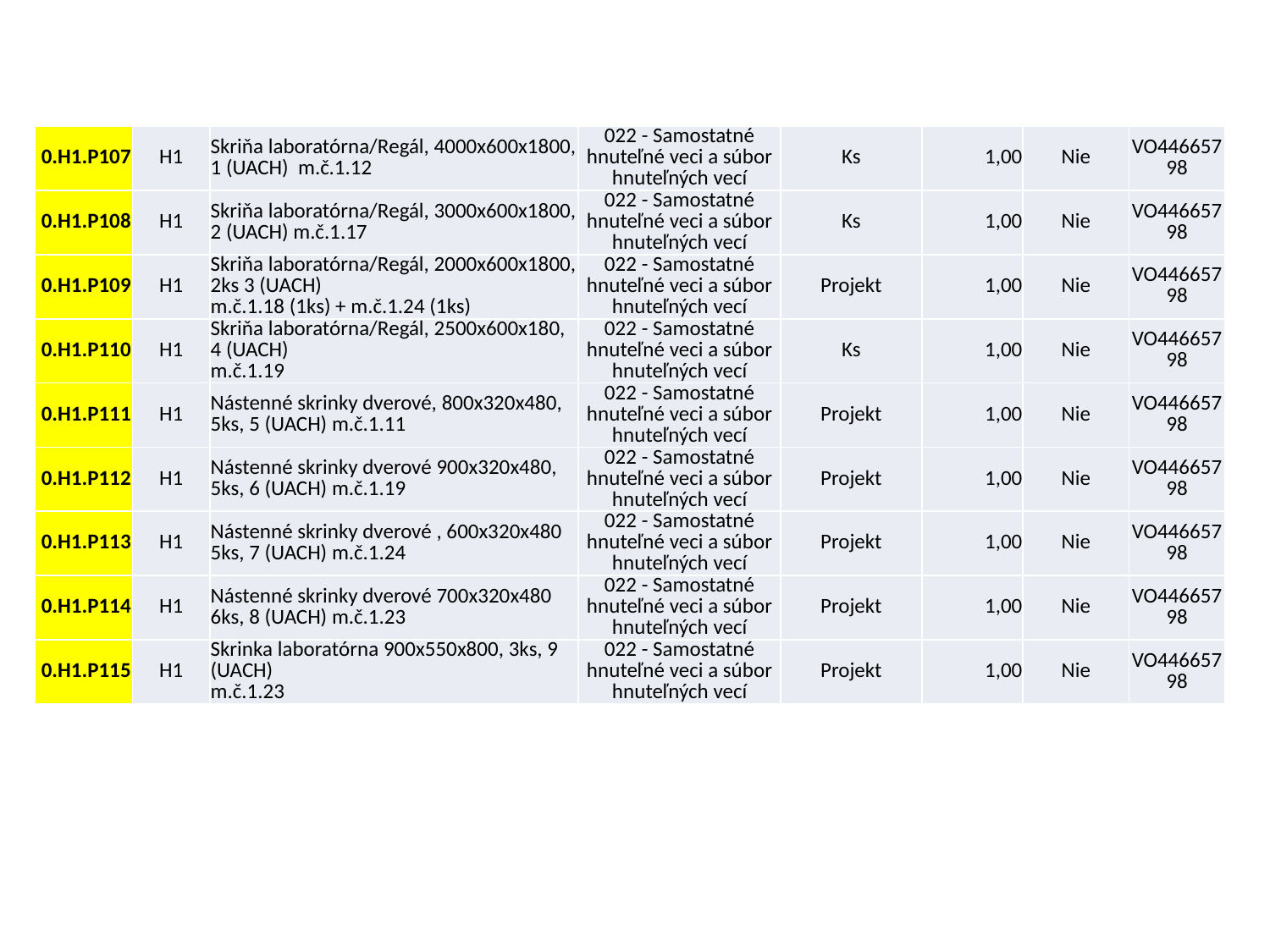

| 0.H1.P107 | H1 | Skriňa laboratórna/Regál, 4000x600x1800, 1 (UACH) m.č.1.12 | 022 - Samostatné hnuteľné veci a súbor hnuteľných vecí | Ks | 1,00 | Nie | VO44665798 |
| --- | --- | --- | --- | --- | --- | --- | --- |
| 0.H1.P108 | H1 | Skriňa laboratórna/Regál, 3000x600x1800, 2 (UACH) m.č.1.17 | 022 - Samostatné hnuteľné veci a súbor hnuteľných vecí | Ks | 1,00 | Nie | VO44665798 |
| 0.H1.P109 | H1 | Skriňa laboratórna/Regál, 2000x600x1800, 2ks 3 (UACH) m.č.1.18 (1ks) + m.č.1.24 (1ks) | 022 - Samostatné hnuteľné veci a súbor hnuteľných vecí | Projekt | 1,00 | Nie | VO44665798 |
| 0.H1.P110 | H1 | Skriňa laboratórna/Regál, 2500x600x180, 4 (UACH) m.č.1.19 | 022 - Samostatné hnuteľné veci a súbor hnuteľných vecí | Ks | 1,00 | Nie | VO44665798 |
| 0.H1.P111 | H1 | Nástenné skrinky dverové, 800x320x480, 5ks, 5 (UACH) m.č.1.11 | 022 - Samostatné hnuteľné veci a súbor hnuteľných vecí | Projekt | 1,00 | Nie | VO44665798 |
| 0.H1.P112 | H1 | Nástenné skrinky dverové 900x320x480, 5ks, 6 (UACH) m.č.1.19 | 022 - Samostatné hnuteľné veci a súbor hnuteľných vecí | Projekt | 1,00 | Nie | VO44665798 |
| 0.H1.P113 | H1 | Nástenné skrinky dverové , 600x320x480 5ks, 7 (UACH) m.č.1.24 | 022 - Samostatné hnuteľné veci a súbor hnuteľných vecí | Projekt | 1,00 | Nie | VO44665798 |
| 0.H1.P114 | H1 | Nástenné skrinky dverové 700x320x480 6ks, 8 (UACH) m.č.1.23 | 022 - Samostatné hnuteľné veci a súbor hnuteľných vecí | Projekt | 1,00 | Nie | VO44665798 |
| 0.H1.P115 | H1 | Skrinka laboratórna 900x550x800, 3ks, 9 (UACH) m.č.1.23 | 022 - Samostatné hnuteľné veci a súbor hnuteľných vecí | Projekt | 1,00 | Nie | VO44665798 |